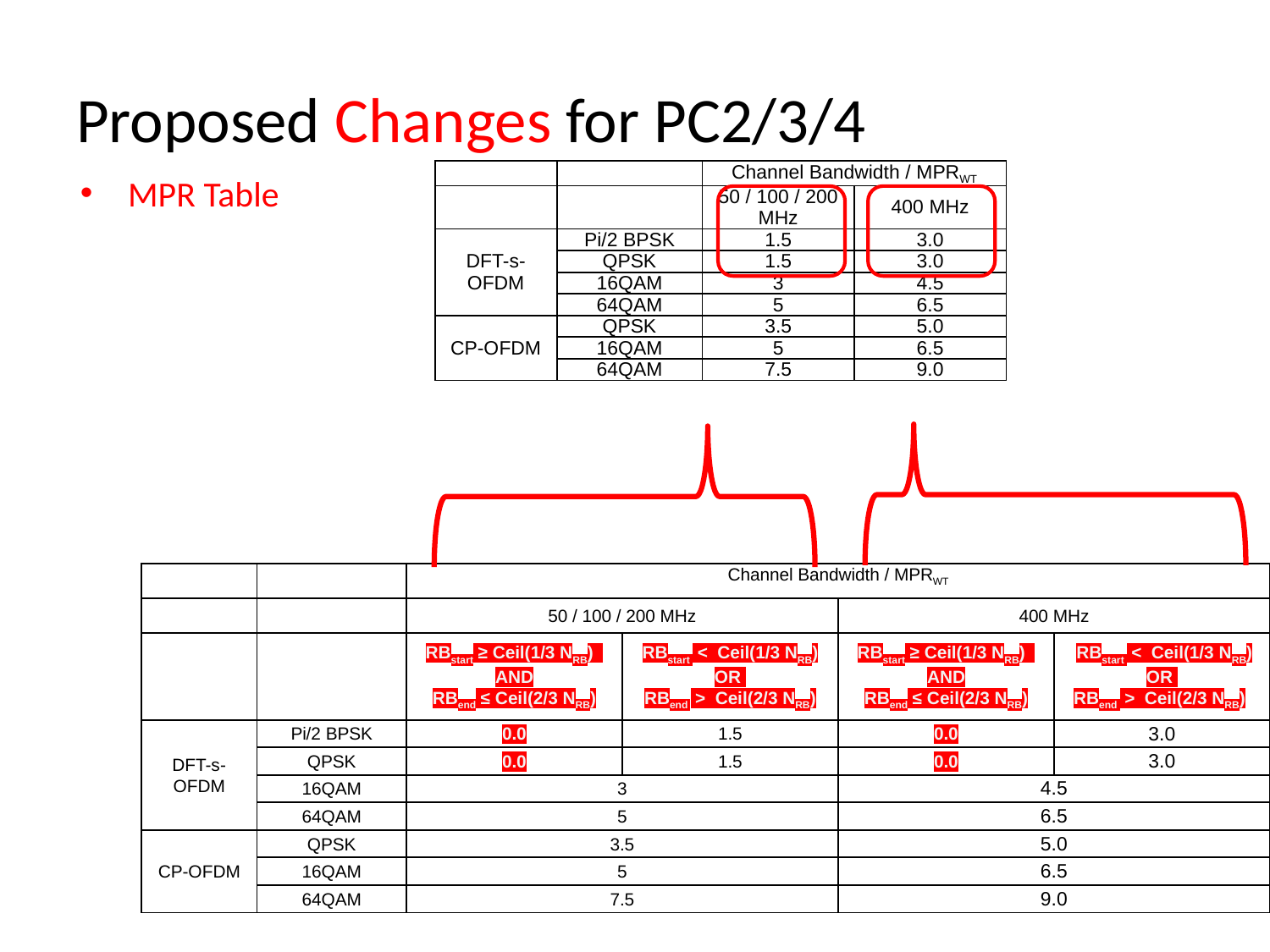

# Proposed Changes for PC2/3/4
|  |  | Channel Bandwidth / MPRWT |  |
| --- | --- | --- | --- |
|  |  | 50 / 100 / 200 MHz | 400 MHz |
| DFT-s-OFDM | Pi/2 BPSK | 1.5 | 3.0 |
|  | QPSK | 1.5 | 3.0 |
|  | 16QAM | 3 | 4.5 |
|  | 64QAM | 5 | 6.5 |
| CP-OFDM | QPSK | 3.5 | 5.0 |
|  | 16QAM | 5 | 6.5 |
|  | 64QAM | 7.5 | 9.0 |
MPR Table

|  |  | Channel Bandwidth / MPRWT |  |  |  |
| --- | --- | --- | --- | --- | --- |
|  |  | 50 / 100 / 200 MHz |  | 400 MHz |  |
|  |  | RBstart ≥ Ceil(1/3 NRB) AND RBend ≤ Ceil(2/3 NRB) | RBstart < Ceil(1/3 NRB) OR RBend > Ceil(2/3 NRB) | RBstart ≥ Ceil(1/3 NRB) AND RBend ≤ Ceil(2/3 NRB) | RBstart < Ceil(1/3 NRB) OR RBend > Ceil(2/3 NRB) |
| DFT-s-OFDM | Pi/2 BPSK | 0.0 | 1.5 | 0.0 | 3.0 |
|  | QPSK | 0.0 | 1.5 | 0.0 | 3.0 |
|  | 16QAM | 3 |  | 4.5 |  |
|  | 64QAM | 5 |  | 6.5 |  |
| CP-OFDM | QPSK | 3.5 |  | 5.0 |  |
|  | 16QAM | 5 |  | 6.5 |  |
|  | 64QAM | 7.5 |  | 9.0 |  |